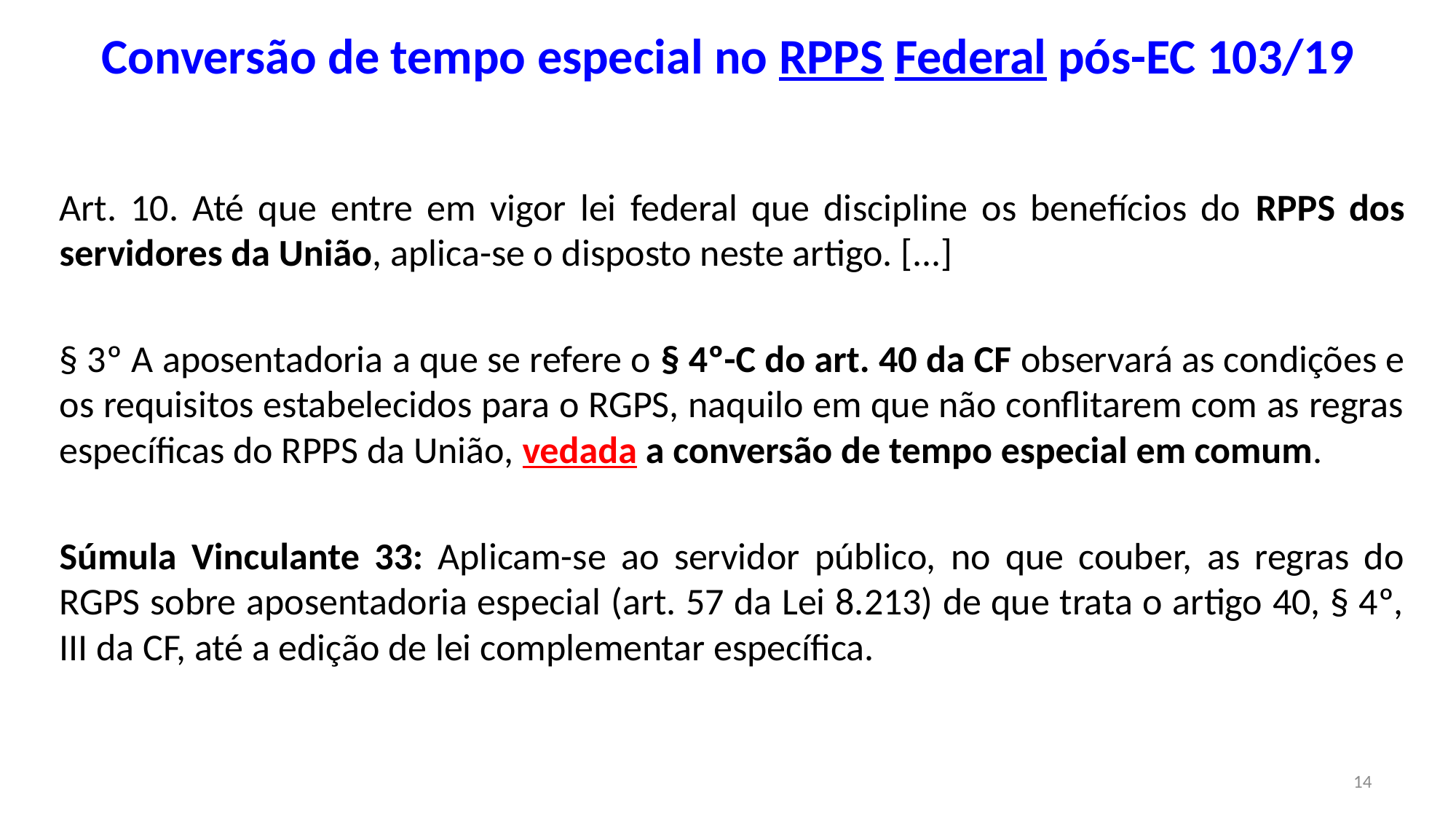

# Conversão de tempo especial no RPPS Federal pós-EC 103/19
Art. 10. Até que entre em vigor lei federal que discipline os benefícios do RPPS dos servidores da União, aplica-se o disposto neste artigo. [...]

§ 3º A aposentadoria a que se refere o § 4º-C do art. 40 da CF observará as condições e os requisitos estabelecidos para o RGPS, naquilo em que não conflitarem com as regras específicas do RPPS da União, vedada a conversão de tempo especial em comum.

Súmula Vinculante 33: Aplicam-se ao servidor público, no que couber, as regras do RGPS sobre aposentadoria especial (art. 57 da Lei 8.213) de que trata o artigo 40, § 4º, III da CF, até a edição de lei complementar específica.
14